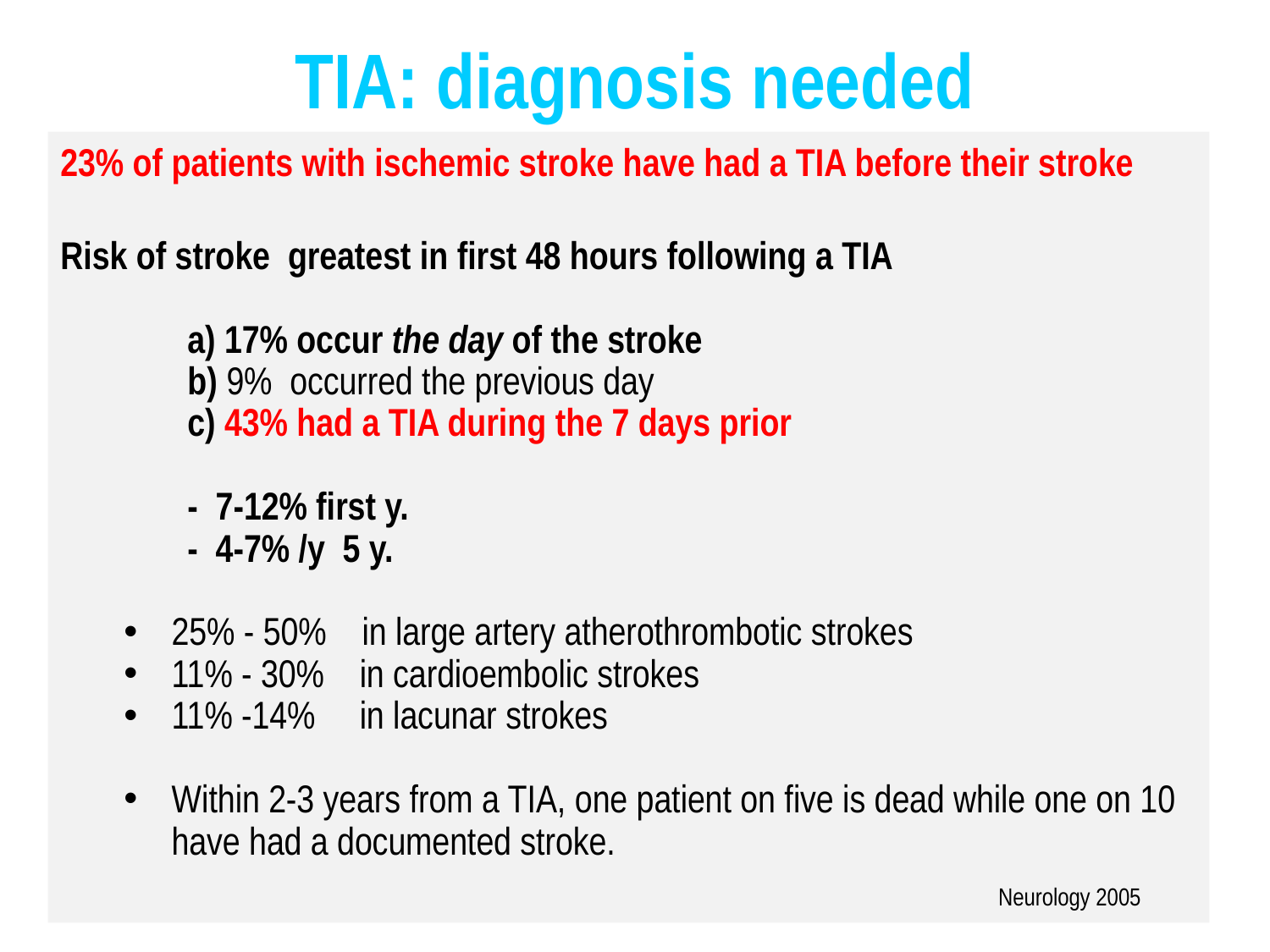

# TIA: diagnosis needed
23% of patients with ischemic stroke have had a TIA before their stroke

Risk of stroke  greatest in first 48 hours following a TIA
	a) 17% occur the day of the stroke
	b) 9%  occurred the previous day
	c) 43% had a TIA during the 7 days prior

	-  7-12% first y.
	-  4-7% /y  5 y.

25% - 50%    in large artery atherothrombotic strokes
11% - 30%    in cardioembolic strokes
11% -14%     in lacunar strokes

Within 2-3 years from a TIA, one patient on five is dead while one on 10 have had a documented stroke.
Neurology 2005